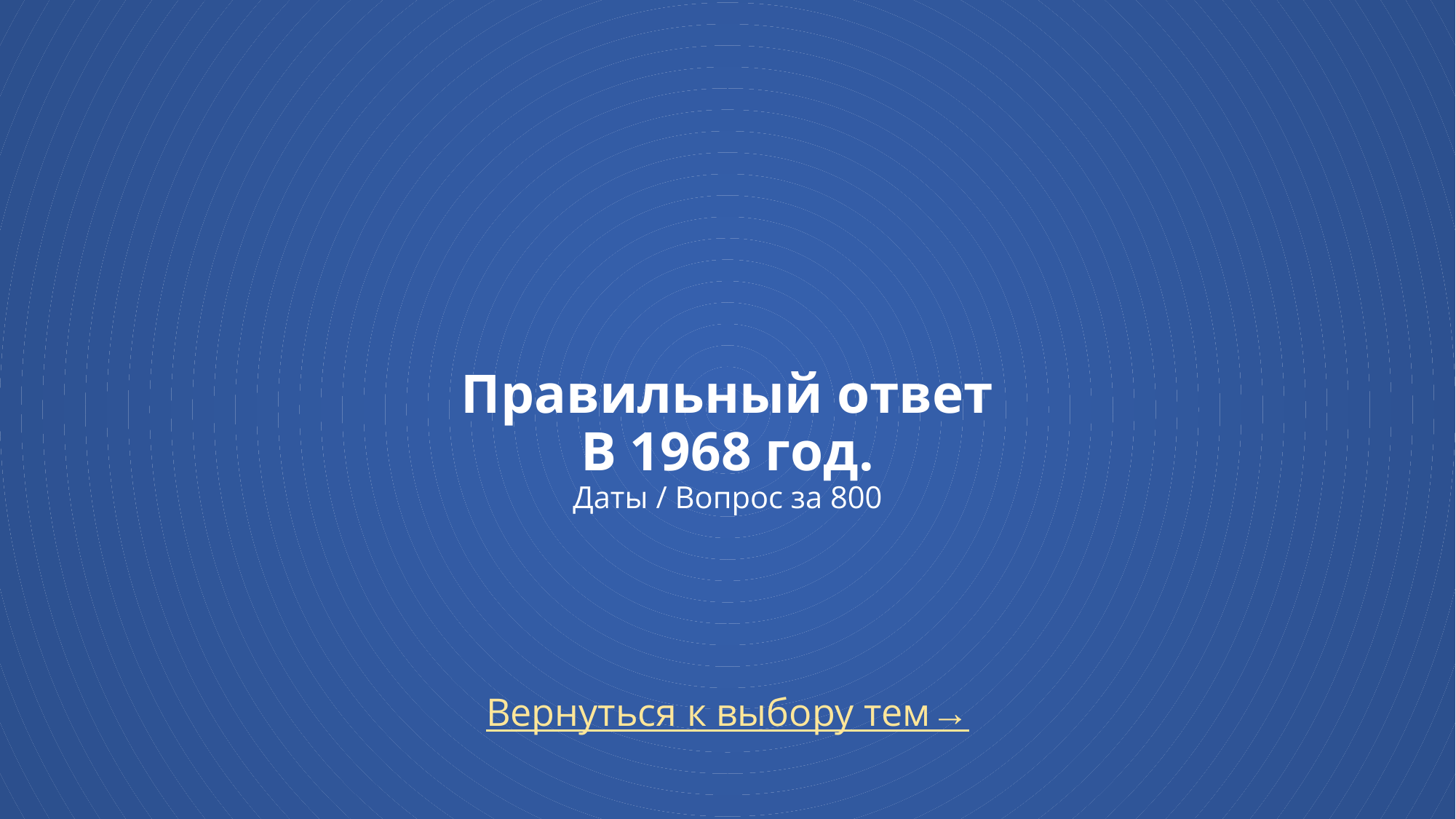

# Правильный ответ В 1968 год. Даты / Вопрос за 800
Вернуться к выбору тем→